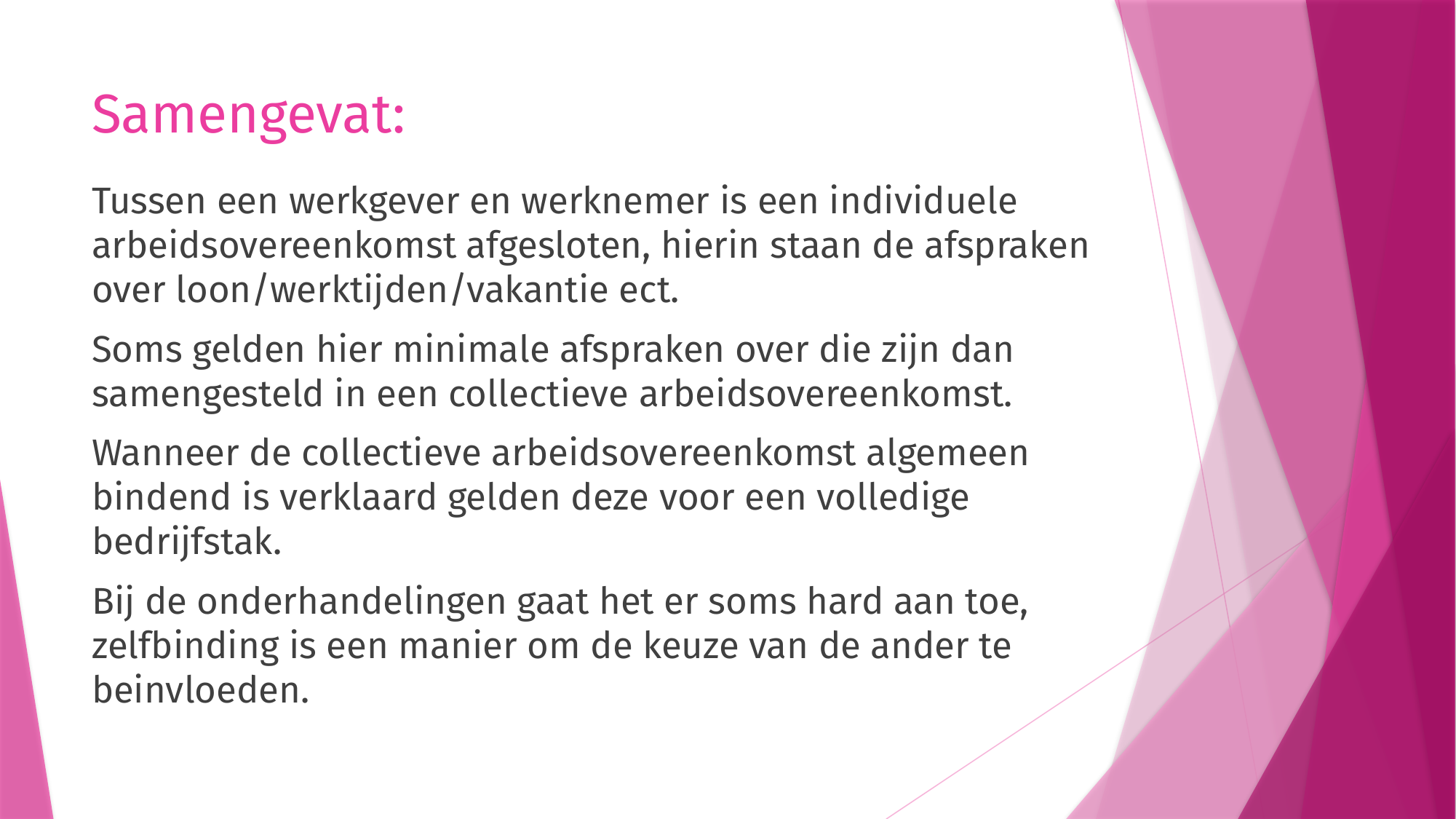

# Samengevat:
Tussen een werkgever en werknemer is een individuele arbeidsovereenkomst afgesloten, hierin staan de afspraken over loon/werktijden/vakantie ect.
Soms gelden hier minimale afspraken over die zijn dan samengesteld in een collectieve arbeidsovereenkomst.
Wanneer de collectieve arbeidsovereenkomst algemeen bindend is verklaard gelden deze voor een volledige bedrijfstak.
Bij de onderhandelingen gaat het er soms hard aan toe, zelfbinding is een manier om de keuze van de ander te beinvloeden.